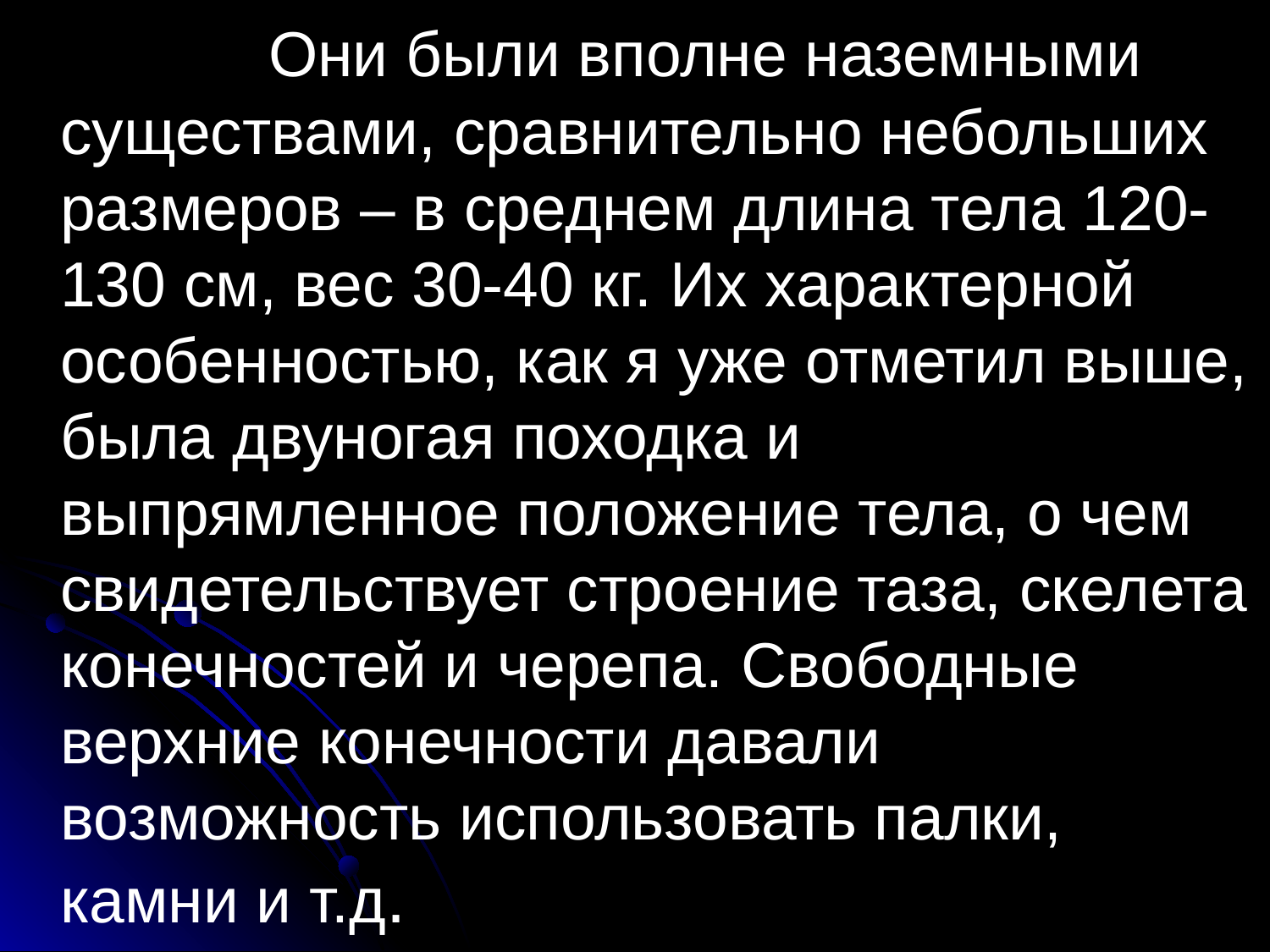

Они были вполне наземными существами, сравнительно небольших размеров – в среднем длина тела 120-130 см, вес 30-40 кг. Их характерной особенностью, как я уже отметил выше, была двуногая походка и выпрямленное положение тела, о чем свидетельствует строение таза, скелета конечностей и черепа. Свободные верхние конечности давали возможность использовать палки, камни и т.д.